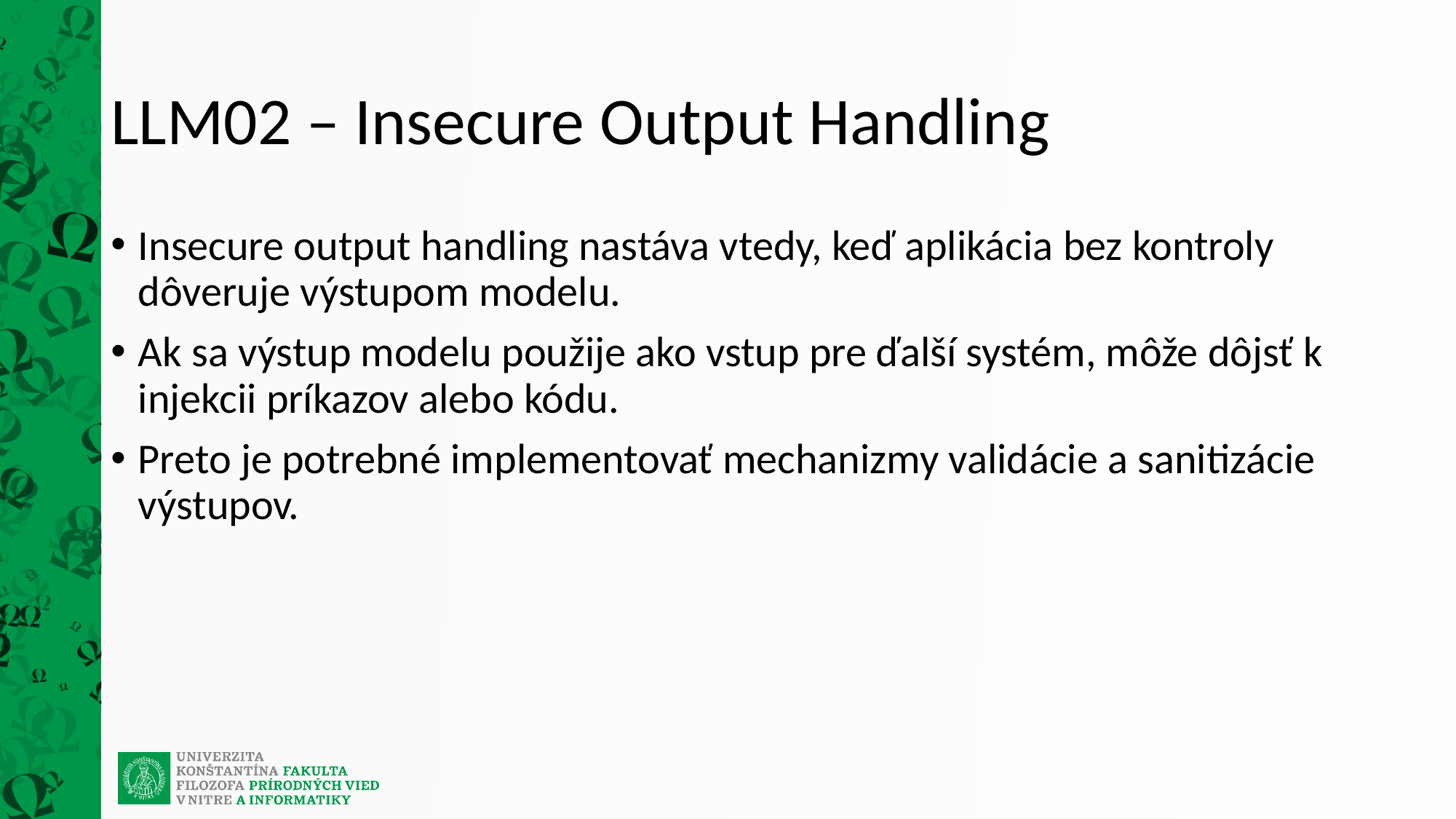

# LLM02 – Insecure Output Handling
Insecure output handling nastáva vtedy, keď aplikácia bez kontroly dôveruje výstupom modelu.
Ak sa výstup modelu použije ako vstup pre ďalší systém, môže dôjsť k injekcii príkazov alebo kódu.
Preto je potrebné implementovať mechanizmy validácie a sanitizácie výstupov.